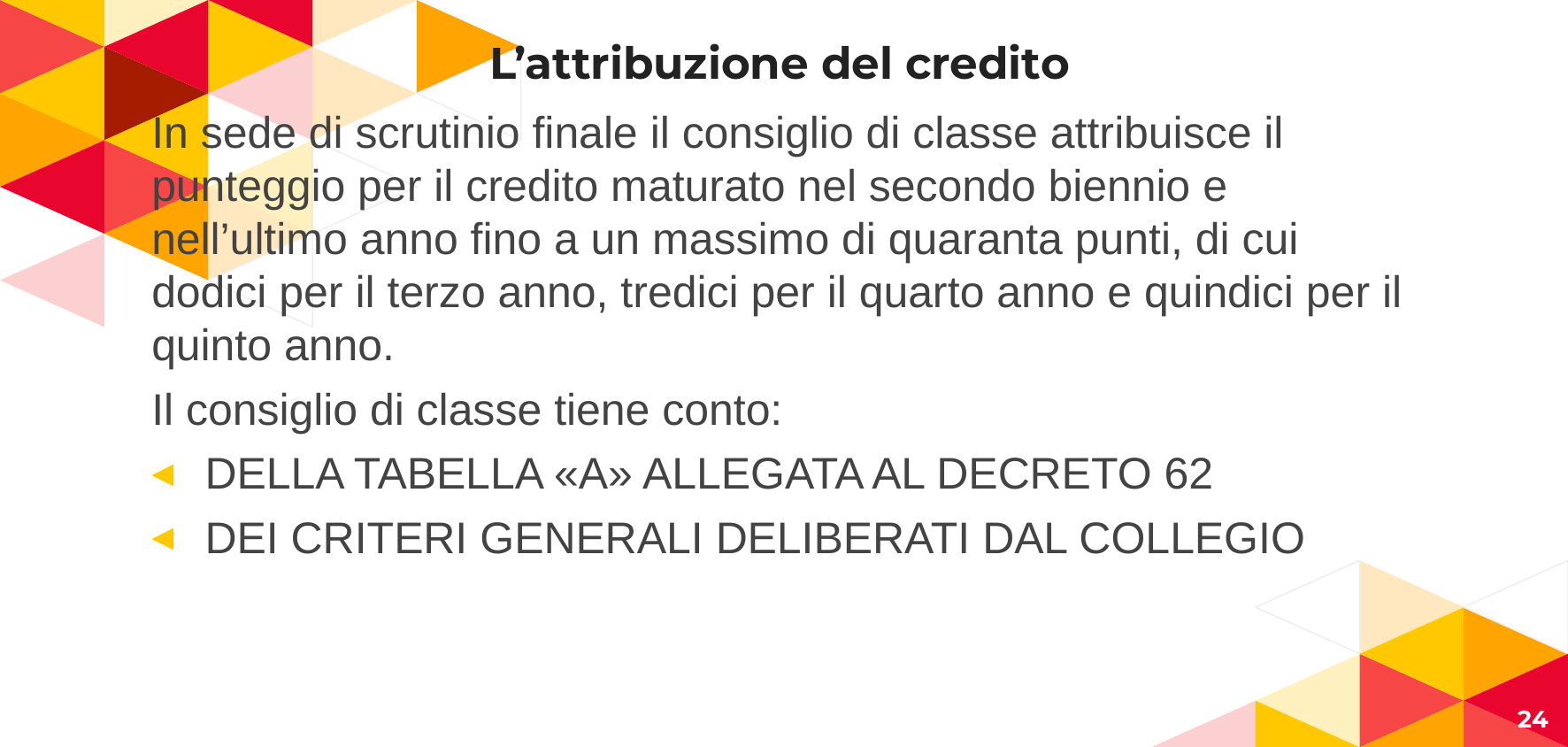

# L’attribuzione del credito
In sede di scrutinio finale il consiglio di classe attribuisce il punteggio per il credito maturato nel secondo biennio e nell’ultimo anno fino a un massimo di quaranta punti, di cui dodici per il terzo anno, tredici per il quarto anno e quindici per il quinto anno.
Il consiglio di classe tiene conto:
DELLA TABELLA «A» ALLEGATA AL DECRETO 62
DEI CRITERI GENERALI DELIBERATI DAL COLLEGIO

24